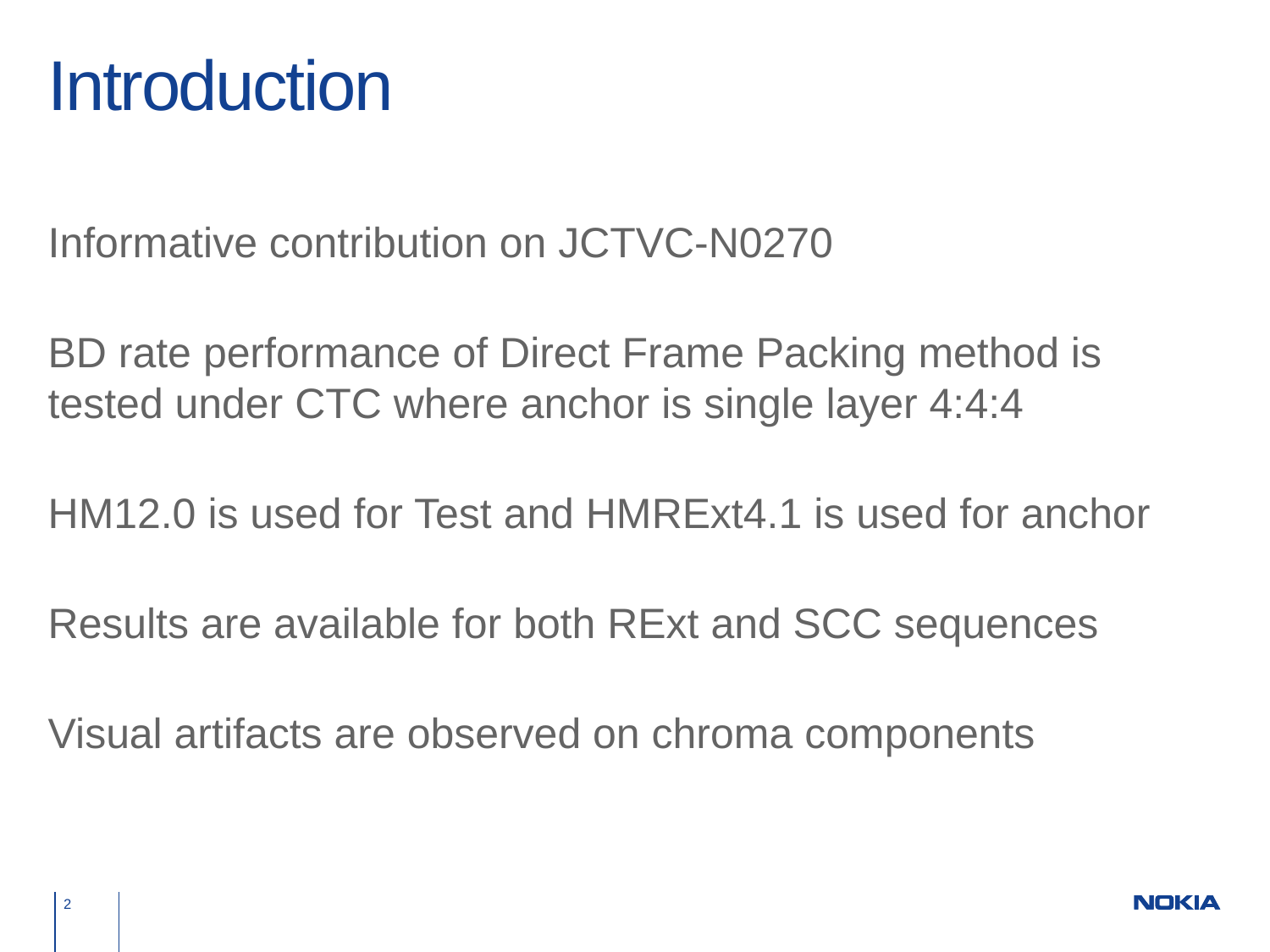

# Introduction
Informative contribution on JCTVC-N0270

BD rate performance of Direct Frame Packing method is tested under CTC where anchor is single layer 4:4:4

HM12.0 is used for Test and HMRExt4.1 is used for anchor

Results are available for both RExt and SCC sequences

Visual artifacts are observed on chroma components

2